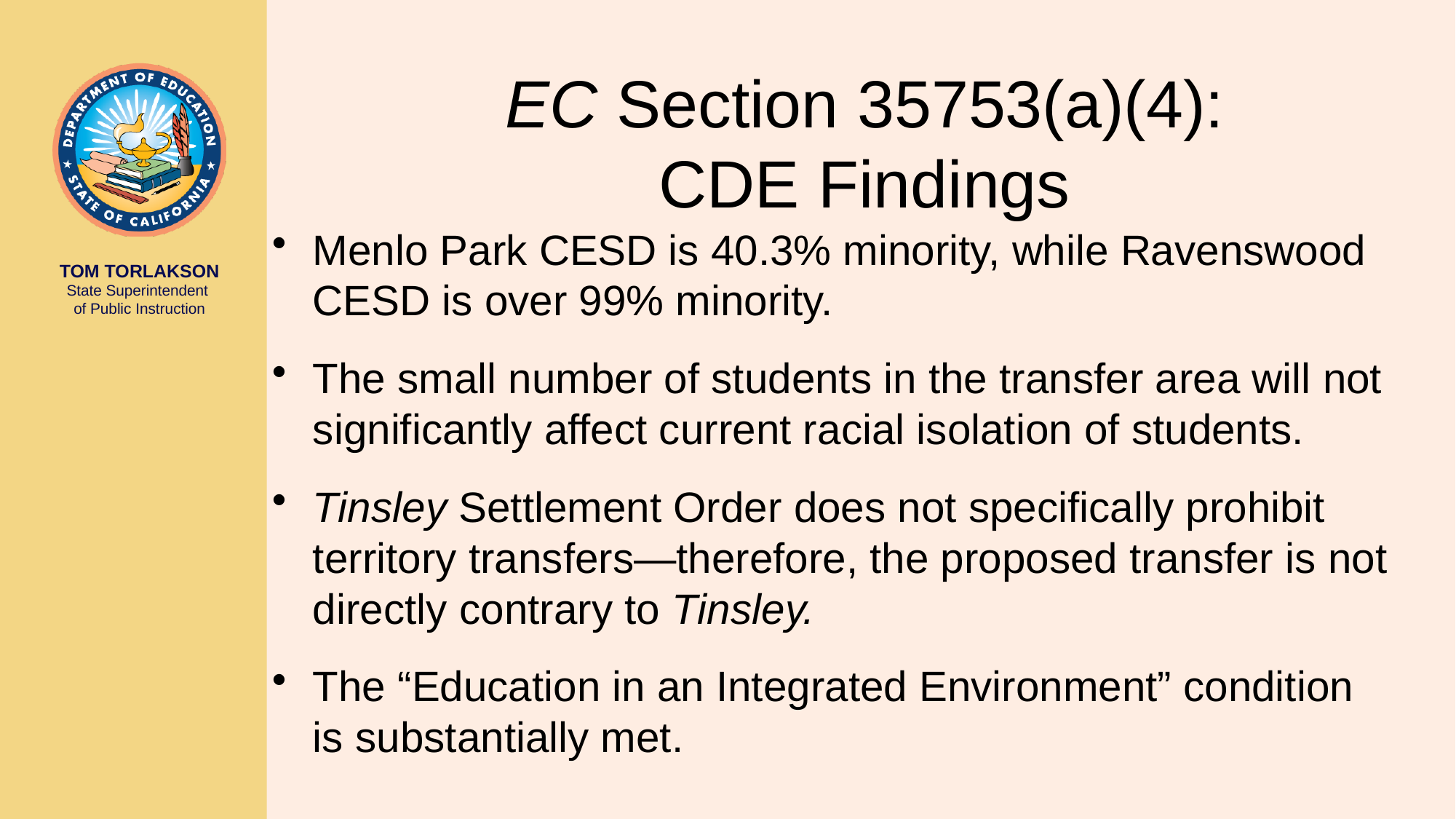

# EC Section 35753(a)(4): CDE Findings
Menlo Park CESD is 40.3% minority, while Ravenswood CESD is over 99% minority.
The small number of students in the transfer area will not significantly affect current racial isolation of students.
Tinsley Settlement Order does not specifically prohibit territory transfers—therefore, the proposed transfer is not directly contrary to Tinsley.
The “Education in an Integrated Environment” condition is substantially met.